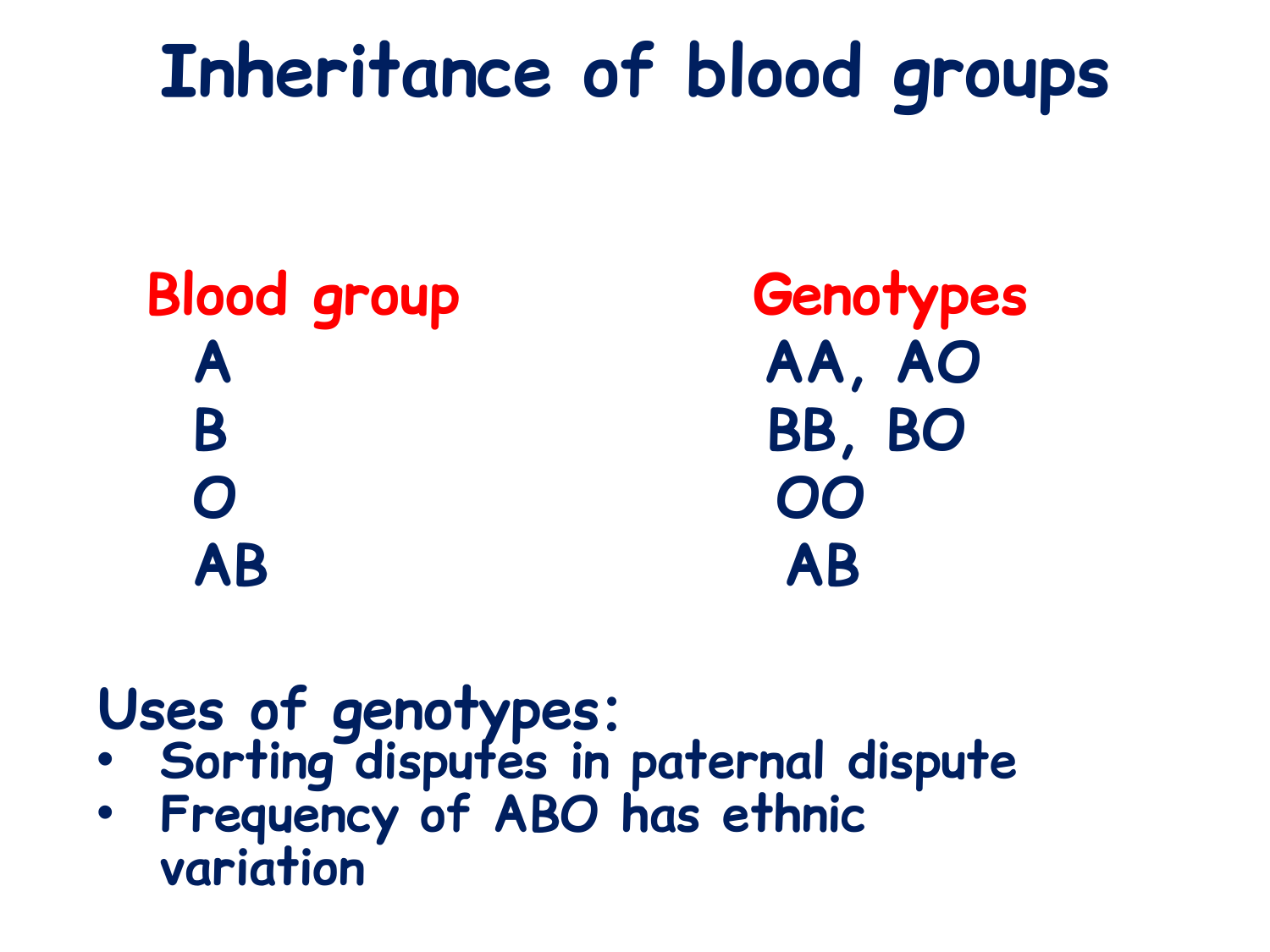

# Inheritance of blood groups
| Blood | group | Genotypes |
| --- | --- | --- |
| A |  | AA, AO |
| B |  | BB, BO |
| O |  | OO |
| AB |  | AB |
Uses of genotypes:
Sorting disputes in paternal dispute
Frequency of ABO has ethnic variation